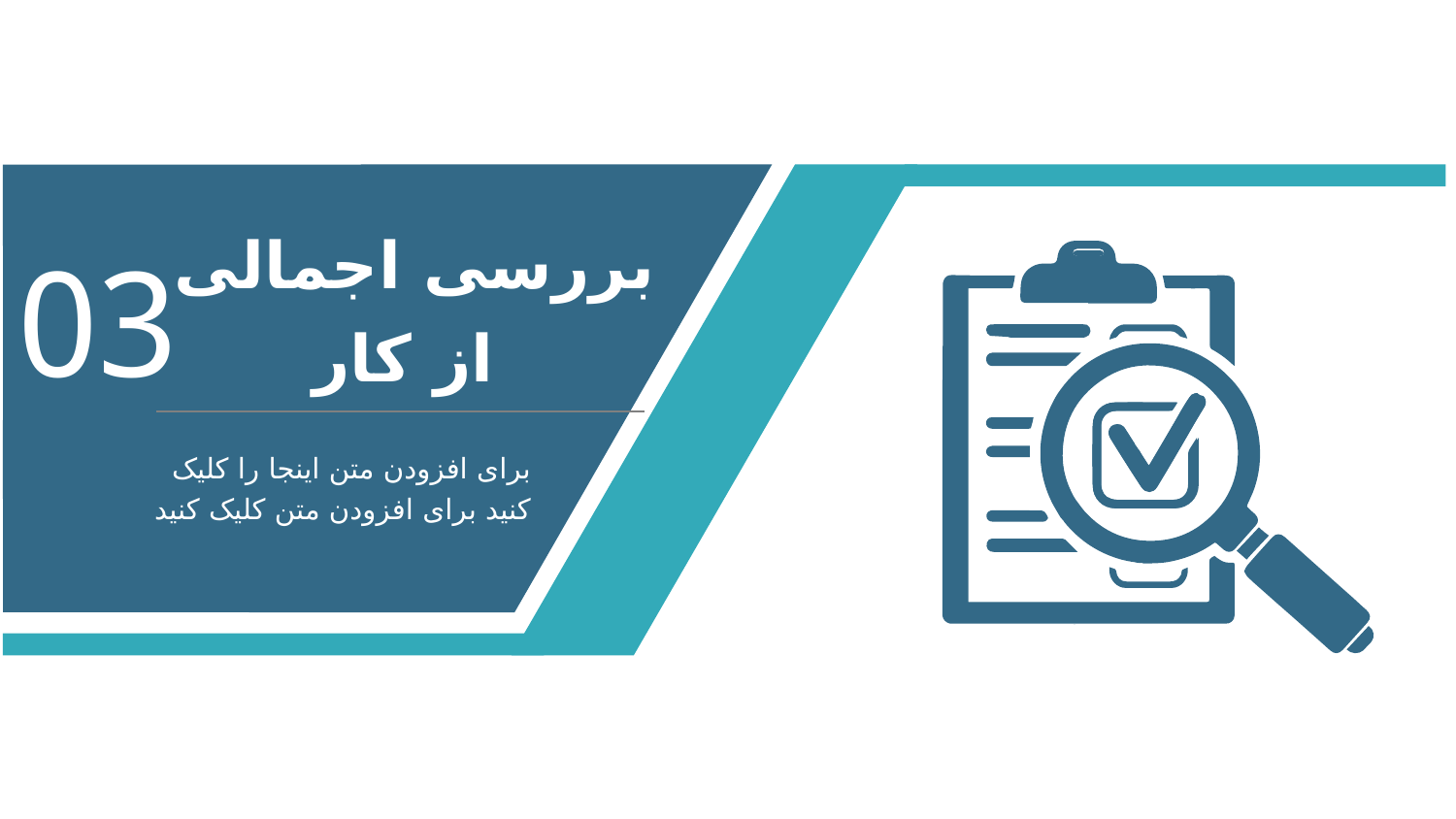

بررسی اجمالی
از کار

03

برای افزودن متن اینجا را کلیک کنید برای افزودن متن کلیک کنید